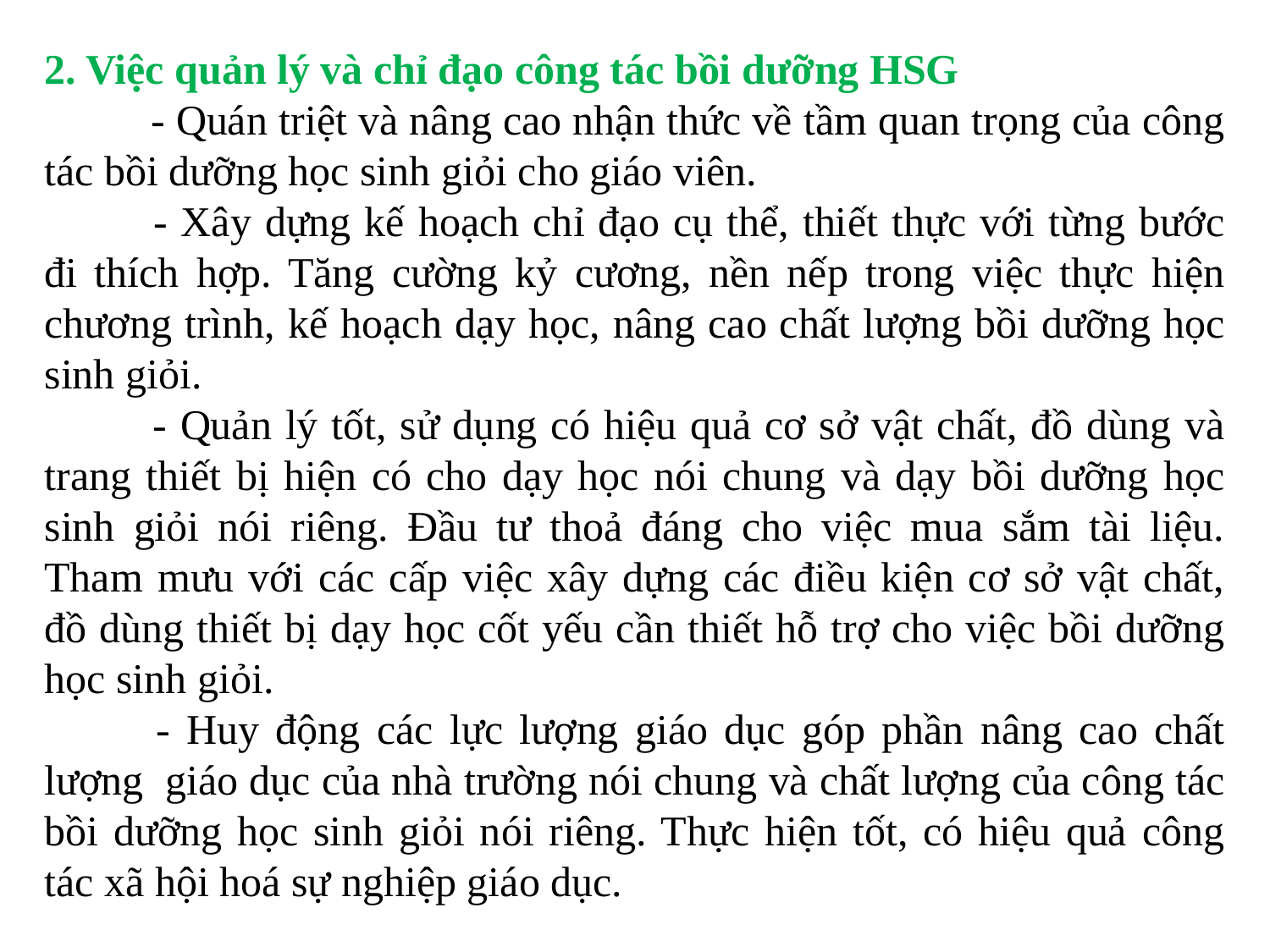

2. Việc quản lý và chỉ đạo công tác bồi dưỡng HSG
          - Quán triệt và nâng cao nhận thức về tầm quan trọng của công tác bồi dưỡng học sinh giỏi cho giáo viên.
          - Xây dựng kế hoạch chỉ đạo cụ thể, thiết thực với từng bước đi thích hợp. Tăng cường kỷ cương, nền nếp trong việc thực hiện chương trình, kế hoạch dạy học, nâng cao chất lượng bồi dưỡng học sinh giỏi.
          - Quản lý tốt, sử dụng có hiệu quả cơ sở vật chất, đồ dùng và trang thiết bị hiện có cho dạy học nói chung và dạy bồi dưỡng học sinh giỏi nói riêng. Đầu tư thoả đáng cho việc mua sắm tài liệu. Tham mưu với các cấp việc xây dựng các điều kiện cơ sở vật chất, đồ dùng thiết bị dạy học cốt yếu cần thiết hỗ trợ cho việc bồi dưỡng học sinh giỏi.
          - Huy động các lực lượng giáo dục góp phần nâng cao chất lượng  giáo dục của nhà trường nói chung và chất lượng của công tác bồi dưỡng học sinh giỏi nói riêng. Thực hiện tốt, có hiệu quả công tác xã hội hoá sự nghiệp giáo dục.